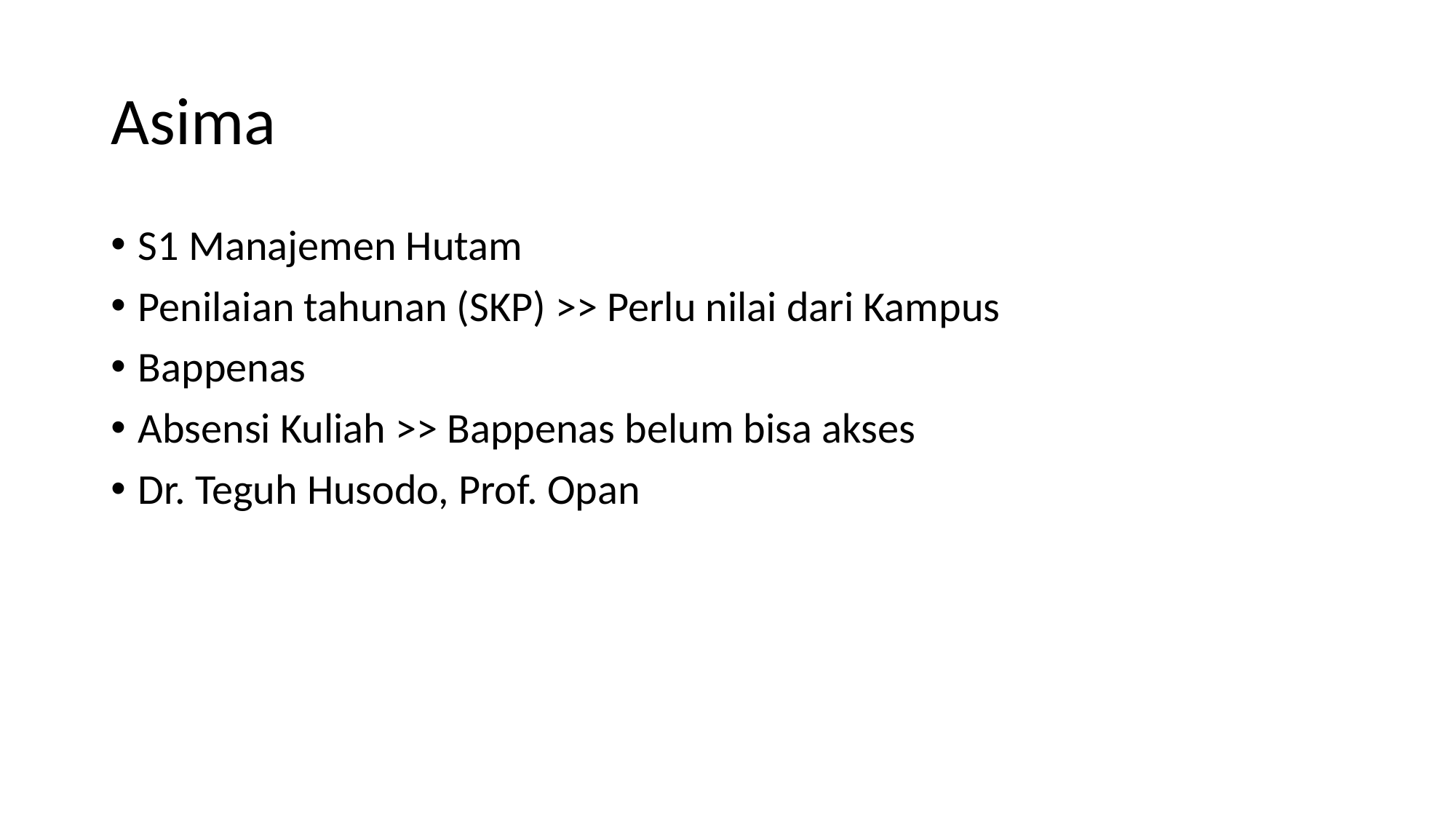

# Asima
S1 Manajemen Hutam
Penilaian tahunan (SKP) >> Perlu nilai dari Kampus
Bappenas
Absensi Kuliah >> Bappenas belum bisa akses
Dr. Teguh Husodo, Prof. Opan